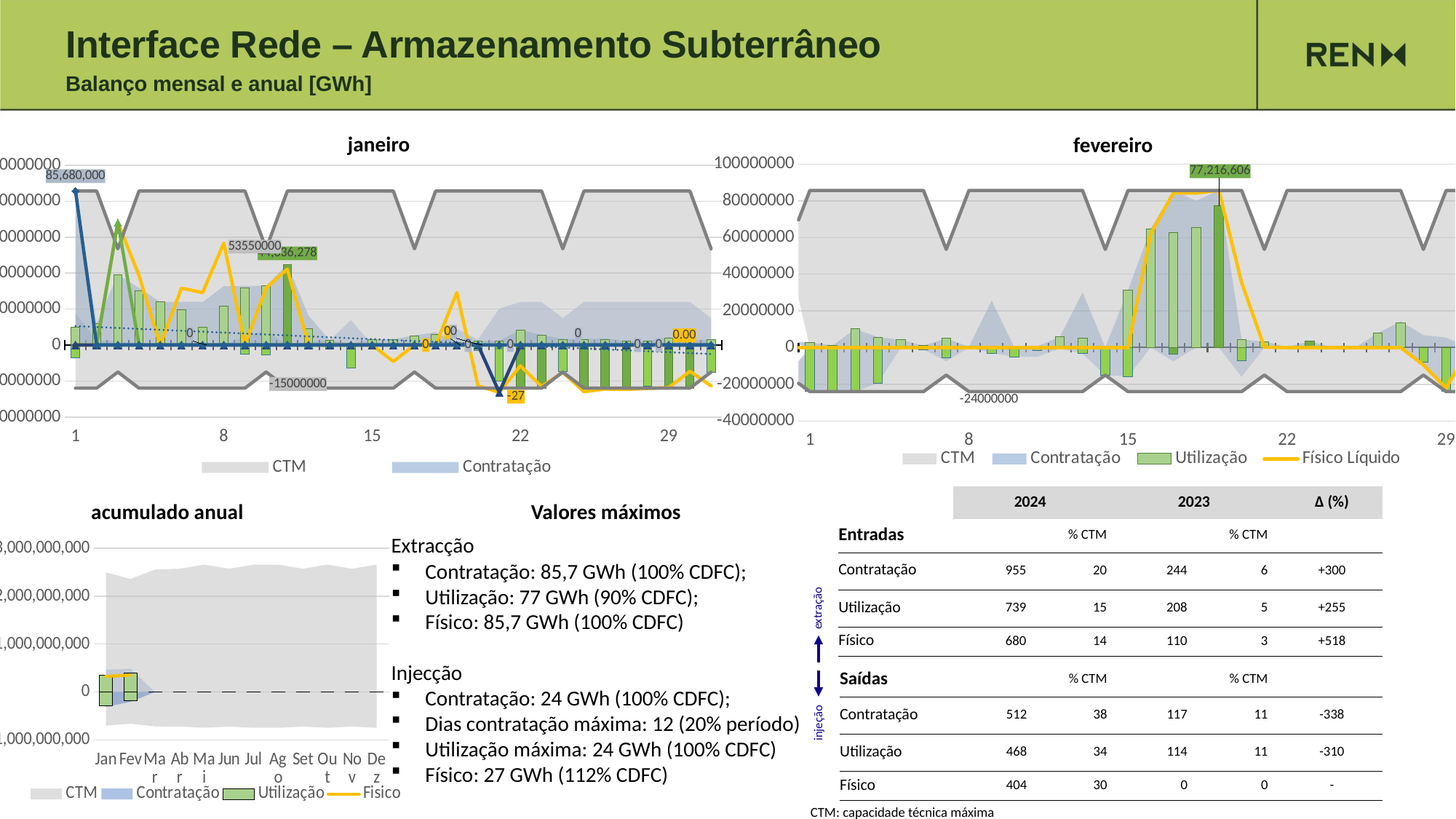

Interface Rede – Armazenamento Subterrâneo
Balanço mensal e anual [GWh]
janeiro
fevereiro

### Chart

| Category | CTM |  | Contratação | Contratação | Utilização | Maior utilização entrada | Utilização | Maior Uti. Saida | Físico Líquido |  |  |
|---|---|---|---|---|---|---|---|---|---|---|---|
| 45322 | 53550000.0 | -15000000.0 | 3146692.0 | -15000000.0 | 3146667.0 | None | -15000000.0 | 0.0 | 0.0 | 53550000.0 | -15000000.0 |
| 45323 | 85680000.0 | -24000000.0 | 2949994.0 | -24000000.0 | 2949994.0 | None | -24000000.0 | 0.0 | 0.0 | 85680000.0 | -24000000.0 |
| 45324 | 85680000.0 | -24000000.0 | 1200000.0 | -24000000.0 | 1200000.0 | None | -23999960.0 | 0.0 | 0.0 | 85680000.0 | -24000000.0 |
| 45325 | 85680000.0 | -24000000.0 | 10140006.0 | -24000000.0 | 10140006.0 | None | -24000000.0 | 0.0 | 0.0 | 85680000.0 | -24000000.0 |
| 45326 | 85680000.0 | -24000000.0 | 5640016.0 | -19281960.0 | 5640016.0 | None | -19281950.0 | 0.0 | 0.0 | 85680000.0 | -24000000.0 |
| 45327 | 85680000.0 | -24000000.0 | 4340076.0 | -3120.0 | 4340016.0 | None | -3120.0 | 0.0 | 0.0 | 85680000.0 | -24000000.0 |
| 45328 | 85680000.0 | -24000000.0 | 1060020.0 | -1128744.0 | 1060016.0 | None | -1128744.0 | 0.0 | 0.0 | 85680000.0 | -24000000.0 |
| 45329 | 53550000.0 | -15000000.0 | 5020020.0 | -7416671.0 | 4980000.0 | None | -5416663.0 | 0.0 | 0.0 | 53550000.0 | -15000000.0 |
| 45330 | 85680000.0 | -24000000.0 | 440016.0 | 0.0 | 440016.0 | None | 0.0 | 0.0 | 0.0 | 85680000.0 | -24000000.0 |
| 45331 | 85680000.0 | -24000000.0 | 25630024.0 | -3000000.0 | 540016.0 | None | -3000000.0 | 0.0 | 0.0 | 85680000.0 | -24000000.0 |
| 45332 | 85680000.0 | -24000000.0 | 144000.0 | -4999992.0 | 0.0 | None | -4999992.0 | 0.0 | 0.0 | 85680000.0 | -24000000.0 |
| 45333 | 85680000.0 | -24000000.0 | 720000.0 | -4999992.0 | 720000.0 | None | -1700000.0 | 0.0 | 0.0 | 85680000.0 | -24000000.0 |
| 45334 | 85680000.0 | -24000000.0 | 5800000.0 | -580008.0 | 5800000.0 | None | -580000.0 | 0.0 | 0.0 | 85680000.0 | -24000000.0 |
| 45335 | 85680000.0 | -24000000.0 | 30120008.0 | -3383296.0 | 5000000.0 | None | -3383296.0 | 0.0 | 0.0 | 85680000.0 | -24000000.0 |
| 45336 | 53550000.0 | -15000000.0 | 160008.0 | -15000000.0 | 0.0 | None | -15000000.0 | 0.0 | 0.0 | 53550000.0 | -15000000.0 |
| 45337 | 85680000.0 | -24000000.0 | 31360008.0 | -15699996.0 | 31200000.0 | None | -15699996.0 | 0.0 | 0.0 | 85680000.0 | -24000000.0 |
| 45338 | 85680000.0 | -24000000.0 | 64800000.0 | 0.0 | 64800000.0 | None | 0.0 | 0.0 | 62142032.0 | 85680000.0 | -24000000.0 |
| 45339 | 85680000.0 | -24000000.0 | 85656000.0 | -7500000.0 | 62687300.0 | None | -3750000.0 | 0.0 | 84371865.0 | 85680000.0 | -24000000.0 |
| 45340 | 85680000.0 | -24000000.0 | 80000160.0 | 0.0 | 65662372.0 | None | 0.0 | 0.0 | 84254542.0 | 85680000.0 | -24000000.0 |
| 45341 | 85680000.0 | -24000000.0 | 85680000.0 | 0.0 | 77216606.0 | 77216606.0 | 0.0 | 0.0 | 85668244.0 | 85680000.0 | -24000000.0 |
| 45342 | 85680000.0 | -24000000.0 | 4377120.0 | -16000000.0 | 4372300.0 | None | -7100000.0 | 0.0 | 35420010.0 | 85680000.0 | -24000000.0 |
| 45343 | 53550000.0 | -15000000.0 | 3300000.0 | 0.0 | 3300000.0 | None | 0.0 | 0.0 | 170513.0 | 53550000.0 | -15000000.0 |
| 45344 | 85680000.0 | -24000000.0 | 450000.0 | 0.0 | 450000.0 | None | 0.0 | 0.0 | 0.0 | 85680000.0 | -24000000.0 |
| 45345 | 85680000.0 | -24000000.0 | 3400000.0 | -309996.0 | 3400000.0 | None | -309996.0 | 0.0 | 0.0 | 85680000.0 | -24000000.0 |
| 45346 | 85680000.0 | -24000000.0 | 200016.0 | 0.0 | 200000.0 | None | 0.0 | 0.0 | 0.0 | 85680000.0 | -24000000.0 |
| 45347 | 85680000.0 | -24000000.0 | 0.0 | 0.0 | 0.0 | None | 0.0 | 0.0 | 0.0 | 85680000.0 | -24000000.0 |
| 45348 | 85680000.0 | -24000000.0 | 7940016.0 | 0.0 | 7940000.0 | None | 0.0 | 0.0 | 0.0 | 85680000.0 | -24000000.0 |
| 45349 | 85680000.0 | -24000000.0 | 14315992.0 | 0.0 | 13409992.0 | None | 0.0 | 0.0 | 0.0 | 85680000.0 | -24000000.0 |
| 45350 | 53550000.0 | -15000000.0 | 6789996.0 | -8125000.0 | 85847.0 | None | -8125000.0 | 0.0 | -9495153.0 | 53550000.0 | -15000000.0 |
| 45351 | 85680000.0 | -24000000.0 | 5440008.0 | -24000000.0 | 0.0 | None | -24000000.0 | 0.0 | -22095000.0 | 85680000.0 | -24000000.0 |
| 45352 | 85680000.0 | -24000000.0 | 0.0 | 0.0 | 0.0 | None | 0.0 | 0.0 | 0.0 | 85680000.0 | -24000000.0 |

### Chart

| Category | CTM |  | Contratação | Contratação | Utilização |  | Utilização | Maior Uti. Saida | Físico Líquido |  |  |  | Maior Físico | Menor fisico | Max. ContrE |
|---|---|---|---|---|---|---|---|---|---|---|---|---|---|---|---|
| 45292 | 85680000.0 | -24000000.0 | 85680000.0 | 17741664.0 | 10000000.0 | None | -6911632.0 | None | 0.0 | 85680000.0 | -24000000.0 | None | None | None | 85680000.0 |
| 45293 | 85680000.0 | -24000000.0 | 12064944.0 | 2680008.0 | 12064944.0 | None | -2250000.0 | None | 0.0 | 85680000.0 | -24000000.0 | None | None | None | None |
| 45294 | 53550000.0 | -15000000.0 | 39168384.0 | 2302152.0 | 39168364.0 | None | -1870000.0 | None | 68251282.0 | 53550000.0 | -15000000.0 | None | 68251282.0 | None | None |
| 45295 | 85680000.0 | -24000000.0 | 31752912.0 | 23952.0 | 30139992.0 | None | -23950.0 | None | 38631796.0 | 85680000.0 | -24000000.0 | None | None | None | None |
| 45296 | 85680000.0 | -24000000.0 | 24000000.0 | 0.0 | 24000000.0 | None | 0.0 | None | 0.0 | 85680000.0 | -24000000.0 | 0.0 | None | None | None |
| 45297 | 85680000.0 | -24000000.0 | 24000000.0 | 0.0 | 19500000.0 | None | 0.0 | None | 31684601.0 | 85680000.0 | -24000000.0 | 0.0 | None | None | None |
| 45298 | 85680000.0 | -24000000.0 | 24000000.0 | 0.0 | 10000000.0 | None | 0.0 | None | 29166349.0 | 85680000.0 | -24000000.0 | 0.0 | None | None | None |
| 45299 | 85680000.0 | -24000000.0 | 32733750.0 | 0.0 | 21622530.0 | None | 0.0 | None | 56743162.0 | 85680000.0 | -24000000.0 | 0.0 | None | None | None |
| 45300 | 85680000.0 | -24000000.0 | 32819992.0 | 5000004.0 | 31877416.0 | None | -5000004.0 | None | 0.0 | 85680000.0 | -24000000.0 | None | None | None | None |
| 45301 | 53550000.0 | -15000000.0 | 33012104.0 | 8125000.0 | 33010008.0 | None | -5600000.0 | None | 31854853.0 | 53550000.0 | -15000000.0 | None | None | None | None |
| 45302 | 85680000.0 | -24000000.0 | 44836296.0 | 0.0 | 44836278.0 | 44836278.0 | 0.0 | None | 42250565.0 | 85680000.0 | -24000000.0 | 0.0 | None | None | None |
| 45303 | 85680000.0 | -24000000.0 | 16450020.0 | 2000000.0 | 8950016.0 | None | -2000000.0 | None | 0.0 | 85680000.0 | -24000000.0 | None | None | None | None |
| 45304 | 85680000.0 | -24000000.0 | 2600000.0 | 2700000.0 | 2600000.0 | None | -2100000.0 | None | 0.0 | 85680000.0 | -24000000.0 | None | None | None | None |
| 45305 | 85680000.0 | -24000000.0 | 833352.0 | 13950000.0 | 833337.0 | None | -12840200.0 | None | 0.0 | 85680000.0 | -24000000.0 | None | None | None | None |
| 45306 | 85680000.0 | -24000000.0 | 3096688.0 | 0.0 | 3006667.0 | None | 0.0 | None | 0.0 | 85680000.0 | -24000000.0 | 0.0 | None | None | None |
| 45307 | 85680000.0 | -24000000.0 | 3266664.0 | 0.0 | 3136667.0 | None | 0.0 | None | -9148000.0 | 85680000.0 | -24000000.0 | 0.0 | None | None | None |
| 45308 | 53550000.0 | -15000000.0 | 5426688.0 | 0.0 | 5076683.0 | None | 0.0 | None | 0.0 | 53550000.0 | -15000000.0 | 0.0 | None | None | None |
| 45309 | 85680000.0 | -24000000.0 | 7133960.0 | 0.0 | 5846667.0 | None | 0.0 | None | 0.0 | 85680000.0 | -24000000.0 | 0.0 | None | None | None |
| 45310 | 85680000.0 | -24000000.0 | 1444980.0 | 9000000.0 | 1344996.0 | None | 0.0 | None | 29161692.0 | 85680000.0 | -24000000.0 | None | None | None | None |
| 45311 | 85680000.0 | -24000000.0 | 2366664.0 | 3024000.0 | 2266667.0 | None | -3019500.0 | None | -22670000.0 | 85680000.0 | -24000000.0 | None | None | None | None |
| 45312 | 85680000.0 | -24000000.0 | 2366664.0 | 20250000.0 | 2266667.0 | None | -20250000.0 | None | -26331000.0 | 85680000.0 | -24000000.0 | None | None | -26331000.0 | None |
| 45313 | 85680000.0 | -24000000.0 | 8318668.0 | 24000000.0 | 8216667.0 | None | -24000000.0 | -24000000.0 | -11544000.0 | 85680000.0 | -24000000.0 | None | None | None | None |
| 45314 | 85680000.0 | -24000000.0 | 5691672.0 | 24000000.0 | 5316667.0 | None | -24000000.0 | -24000000.0 | -23082000.0 | 85680000.0 | -24000000.0 | None | None | None | None |
| 45315 | 53550000.0 | -15000000.0 | 3390667.0 | 15000000.0 | 3126667.0 | None | -14976000.0 | None | -15195000.0 | 53550000.0 | -15000000.0 | None | None | None | None |
| 45316 | 85680000.0 | -24000000.0 | 3366648.0 | 24000000.0 | 3166667.0 | None | -24000000.0 | -24000000.0 | -25986000.0 | 85680000.0 | -24000000.0 | None | None | None | None |
| 45317 | 85680000.0 | -24000000.0 | 3616668.0 | 24000000.0 | 3179161.0 | None | -24000000.0 | -24000000.0 | -24469000.0 | 85680000.0 | -24000000.0 | None | None | None | None |
| 45318 | 85680000.0 | -24000000.0 | 2266680.0 | 24000000.0 | 2266667.0 | None | -24000000.0 | -24000000.0 | -24693000.0 | 85680000.0 | -24000000.0 | None | None | None | None |
| 45319 | 85680000.0 | -24000000.0 | 2266680.0 | 24000000.0 | 2266667.0 | None | -22722750.0 | None | -24149000.0 | 85680000.0 | -24000000.0 | None | None | None | None |
| 45320 | 85680000.0 | -24000000.0 | 4486680.0 | 24000000.0 | 3961667.0 | None | -24000000.0 | -24000000.0 | -23652000.0 | 85680000.0 | -24000000.0 | None | None | None | None |
| 45321 | 85680000.0 | -24000000.0 | 2666676.0 | 24000000.0 | 2666663.0 | None | -24000000.0 | -24000000.0 | -14588000.0 | 85680000.0 | -24000000.0 | None | None | None | None |
| 45322 | 53550000.0 | -15000000.0 | 3146692.0 | 15000000.0 | 3146667.0 | None | -15000000.0 | None | -22704000.0 | 53550000.0 | -15000000.0 | None | None | None | None |
|  | 2024 |  | 2023 |  | Δ (%) |
| --- | --- | --- | --- | --- | --- |
| Entradas |  | % CTM |  | % CTM |  |
| Contratação | 955 | 20 | 244 | 6 | +300 |
| Utilização | 739 | 15 | 208 | 5 | +255 |
| Físico | 680 | 14 | 110 | 3 | +518 |
acumulado anual
Valores máximos
Extracção
Contratação: 85,7 GWh (100% CDFC);
Utilização: 77 GWh (90% CDFC);
Físico: 85,7 GWh (100% CDFC)

Injecção
Contratação: 24 GWh (100% CDFC);
Dias contratação máxima: 12 (20% período)
Utilização máxima: 24 GWh (100% CDFC)
Físico: 27 GWh (112% CDFC)

[unsupported chart]

extração
injeção
| Saídas |  | % CTM |  | % CTM |  |
| --- | --- | --- | --- | --- | --- |
| Contratação | 512 | 38 | 117 | 11 | -338 |
| Utilização | 468 | 34 | 114 | 11 | -310 |
| Físico | 404 | 30 | 0 | 0 | - |
CTM: capacidade técnica máxima